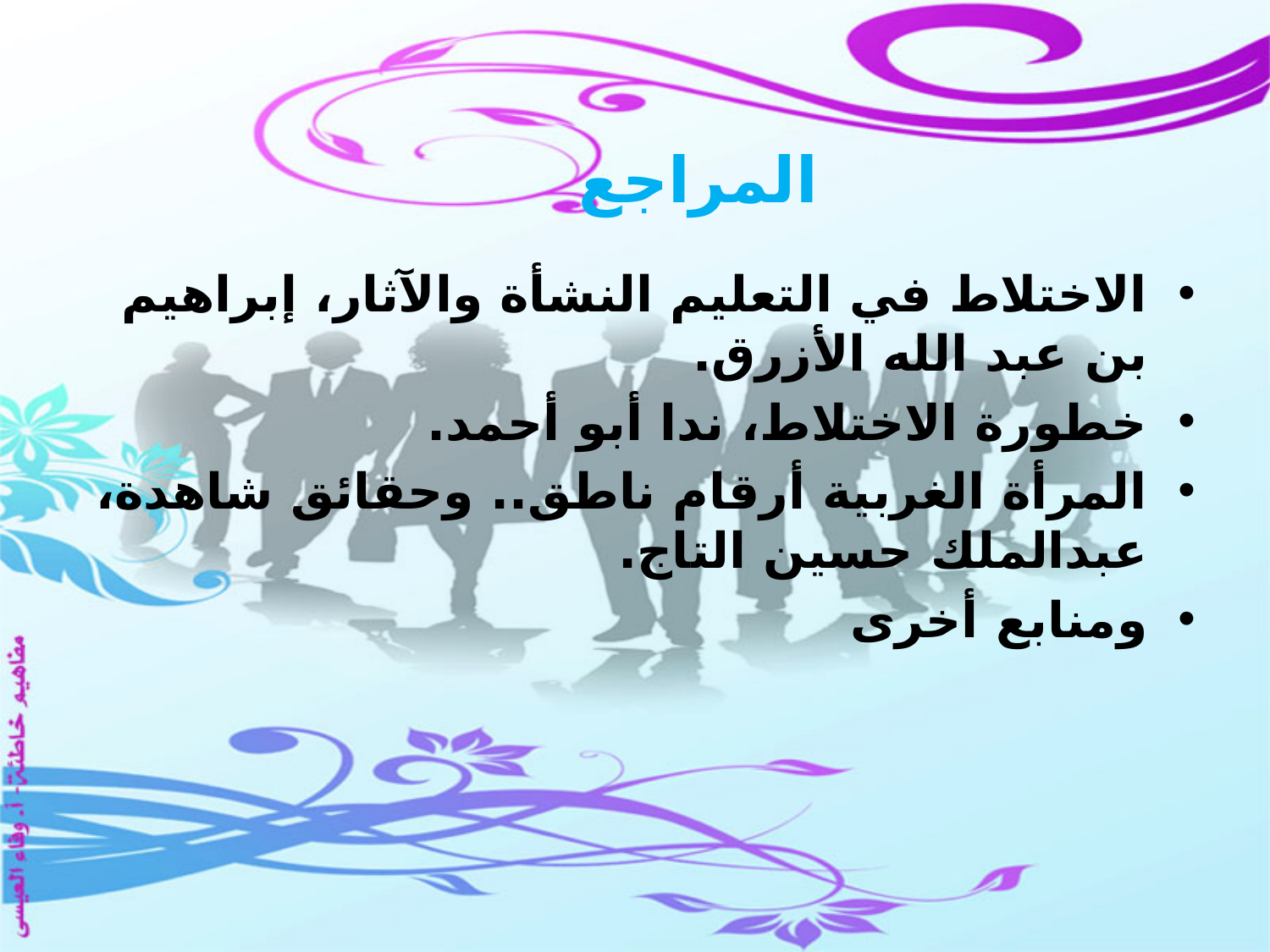

# المراجع
الاختلاط في التعليم النشأة والآثار، إبراهيم بن عبد الله الأزرق.
خطورة الاختلاط، ندا أبو أحمد.
المرأة الغربية أرقام ناطق.. وحقائق شاهدة، عبدالملك حسين التاج.
ومنابع أخرى